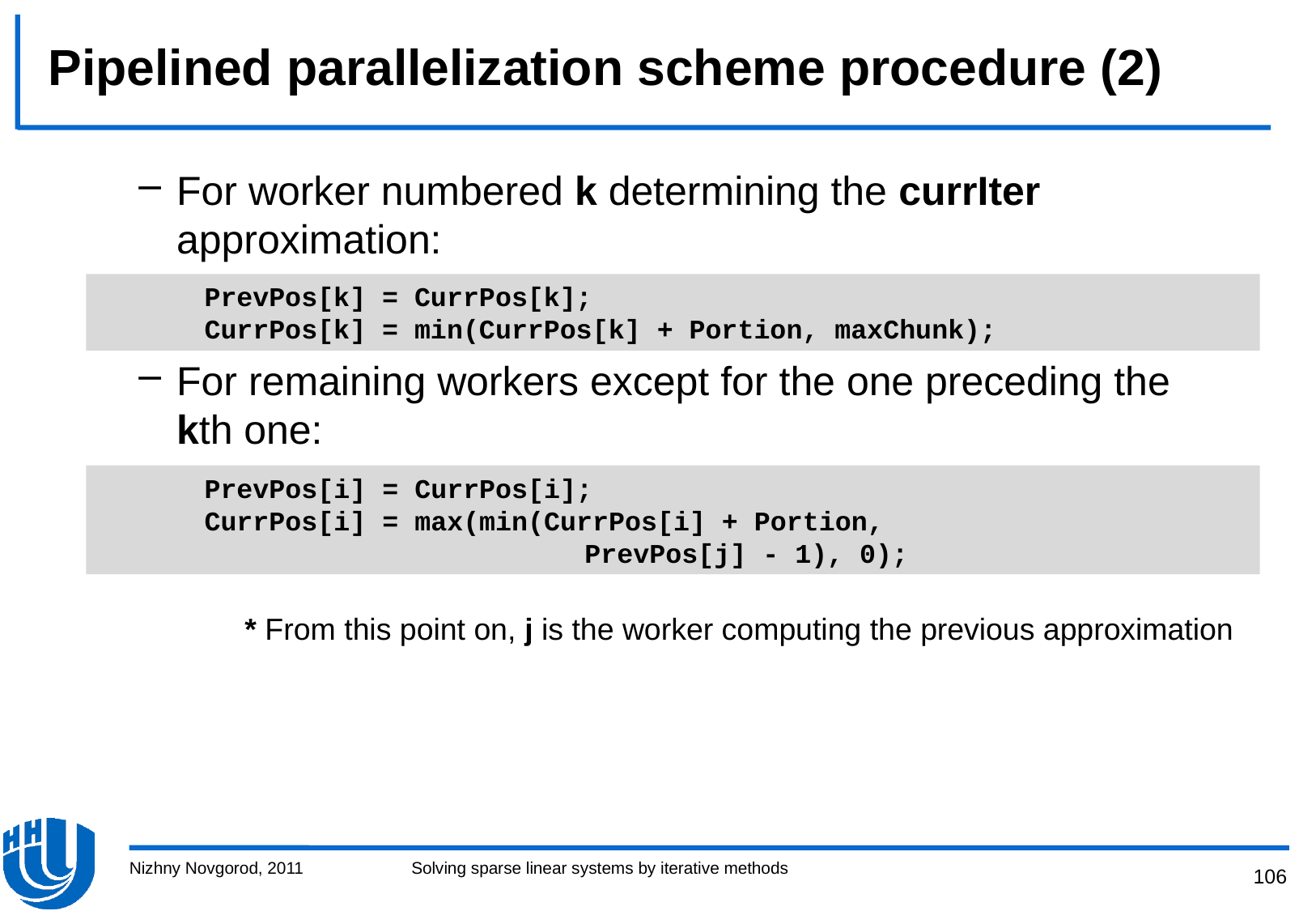

# Pipelined parallelization scheme procedure (2)
For worker numbered k determining the currIter approximation:

For remaining workers except for the one preceding the kth one:

* From this point on, j is the worker computing the previous approximation

PrevPos[k] = CurrPos[k];
CurrPos[k] = min(CurrPos[k] + Portion, maxChunk);
PrevPos[i] = CurrPos[i];
CurrPos[i] = max(min(CurrPos[i] + Portion,
			 PrevPos[j] - 1), 0);
Nizhny Novgorod, 2011
Solving sparse linear systems by iterative methods